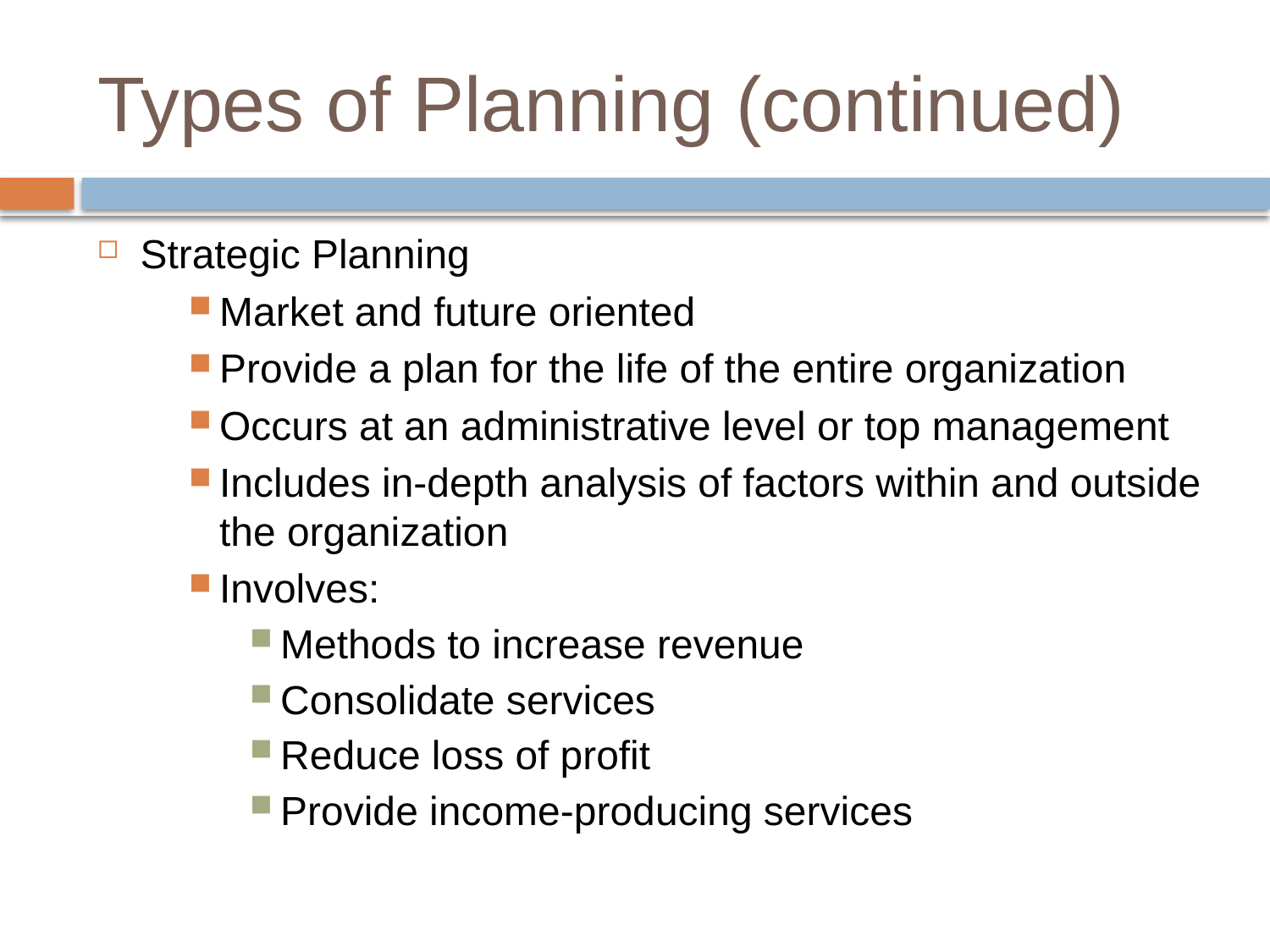

# Types of Planning (continued)
Strategic Planning
Market and future oriented
Provide a plan for the life of the entire organization
Occurs at an administrative level or top management
Includes in-depth analysis of factors within and outside the organization
Involves:
Methods to increase revenue
Consolidate services
Reduce loss of profit
Provide income-producing services